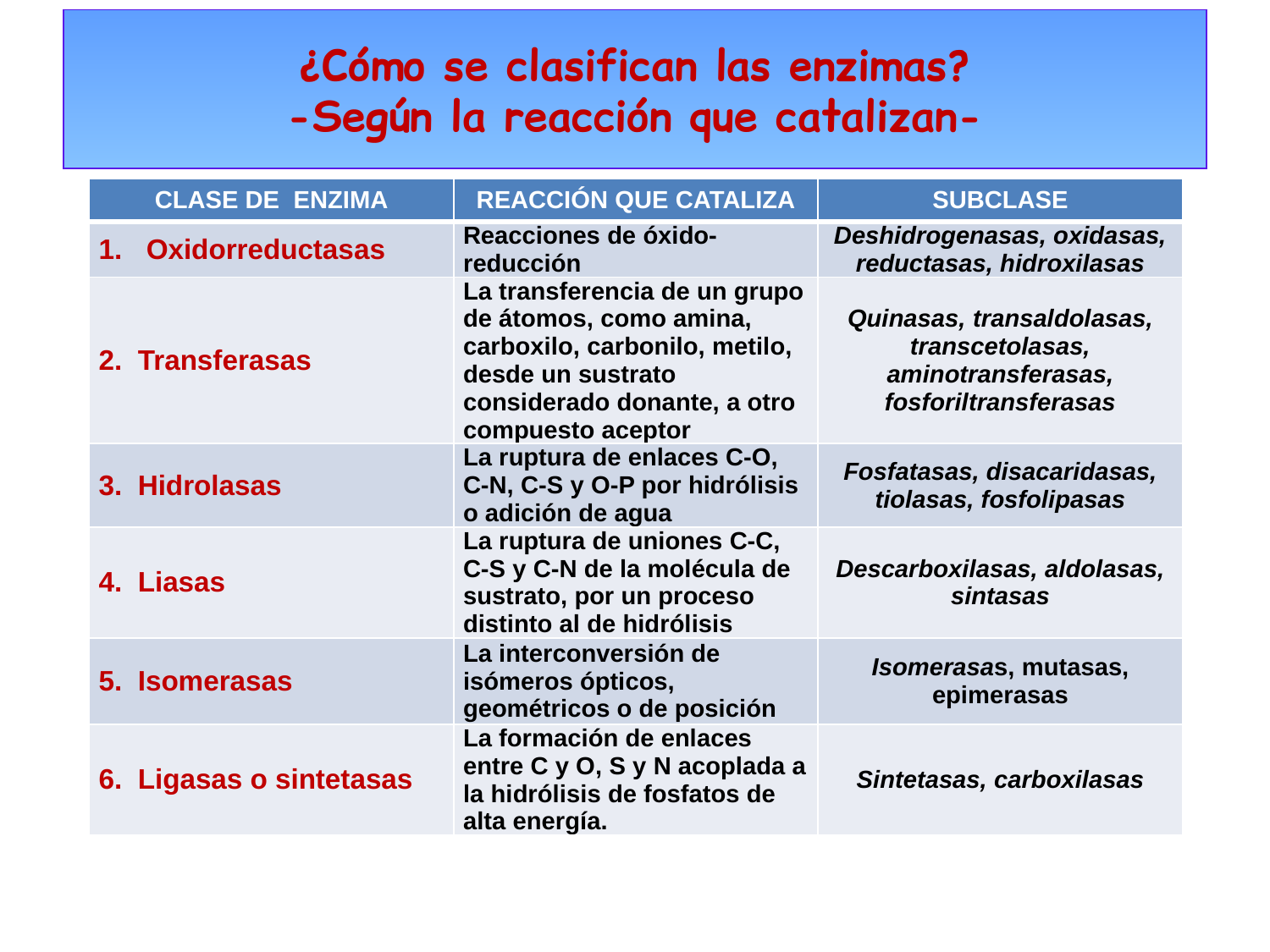

# ¿Cómo se clasifican las enzimas? -Según la reacción que catalizan-
| CLASE DE ENZIMA | REACCIÓN QUE CATALIZA | SUBCLASE |
| --- | --- | --- |
| Oxidorreductasas | Reacciones de óxido-reducción | Deshidrogenasas, oxidasas, reductasas, hidroxilasas |
| 2. Transferasas | La transferencia de un grupo de átomos, como amina, carboxilo, carbonilo, metilo, desde un sustrato considerado donante, a otro compuesto aceptor | Quinasas, transaldolasas, transcetolasas, aminotransferasas, fosforiltransferasas |
| 3. Hidrolasas | La ruptura de enlaces C-O, C-N, C-S y O-P por hidrólisis o adición de agua | Fosfatasas, disacaridasas, tiolasas, fosfolipasas |
| 4. Liasas | La ruptura de uniones C-C, C-S y C-N de la molécula de sustrato, por un proceso distinto al de hidrólisis | Descarboxilasas, aldolasas, sintasas |
| 5. Isomerasas | La interconversión de isómeros ópticos, geométricos o de posición | Isomerasas, mutasas, epimerasas |
| 6. Ligasas o sintetasas | La formación de enlaces entre C y O, S y N acoplada a la hidrólisis de fosfatos de alta energía. | Sintetasas, carboxilasas |